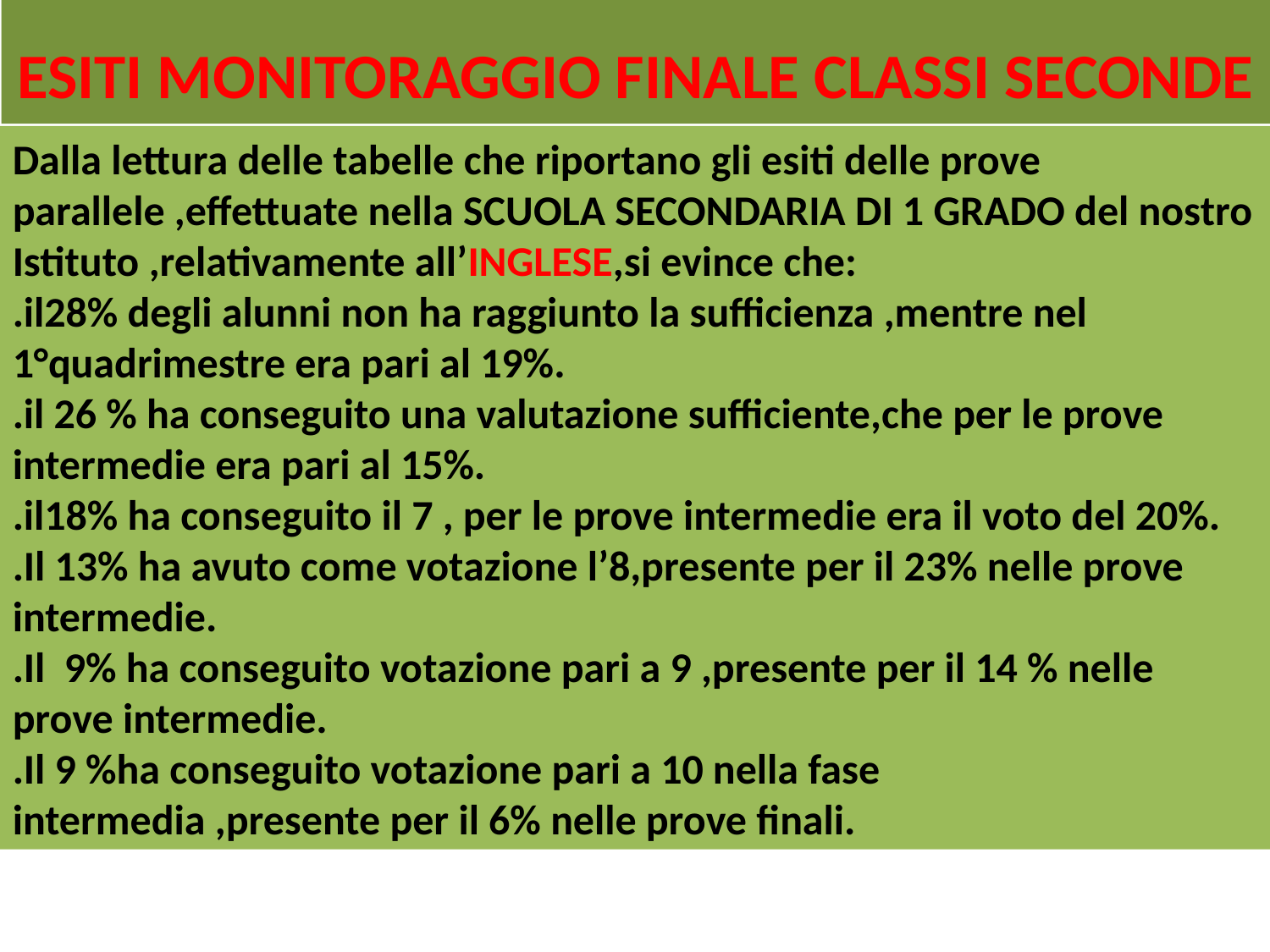

ESITI MONITORAGGIO FINALE CLASSI SECONDE
Dalla lettura delle tabelle che riportano gli esiti delle prove parallele ,effettuate nella SCUOLA SECONDARIA DI 1 GRADO del nostro Istituto ,relativamente all’INGLESE,si evince che:
.il28% degli alunni non ha raggiunto la sufficienza ,mentre nel 1°quadrimestre era pari al 19%.
.il 26 % ha conseguito una valutazione sufficiente,che per le prove intermedie era pari al 15%.
.il18% ha conseguito il 7 , per le prove intermedie era il voto del 20%.
.Il 13% ha avuto come votazione l’8,presente per il 23% nelle prove intermedie.
.Il  9% ha conseguito votazione pari a 9 ,presente per il 14 % nelle prove intermedie.
.Il 9 %ha conseguito votazione pari a 10 nella fase intermedia ,presente per il 6% nelle prove finali.